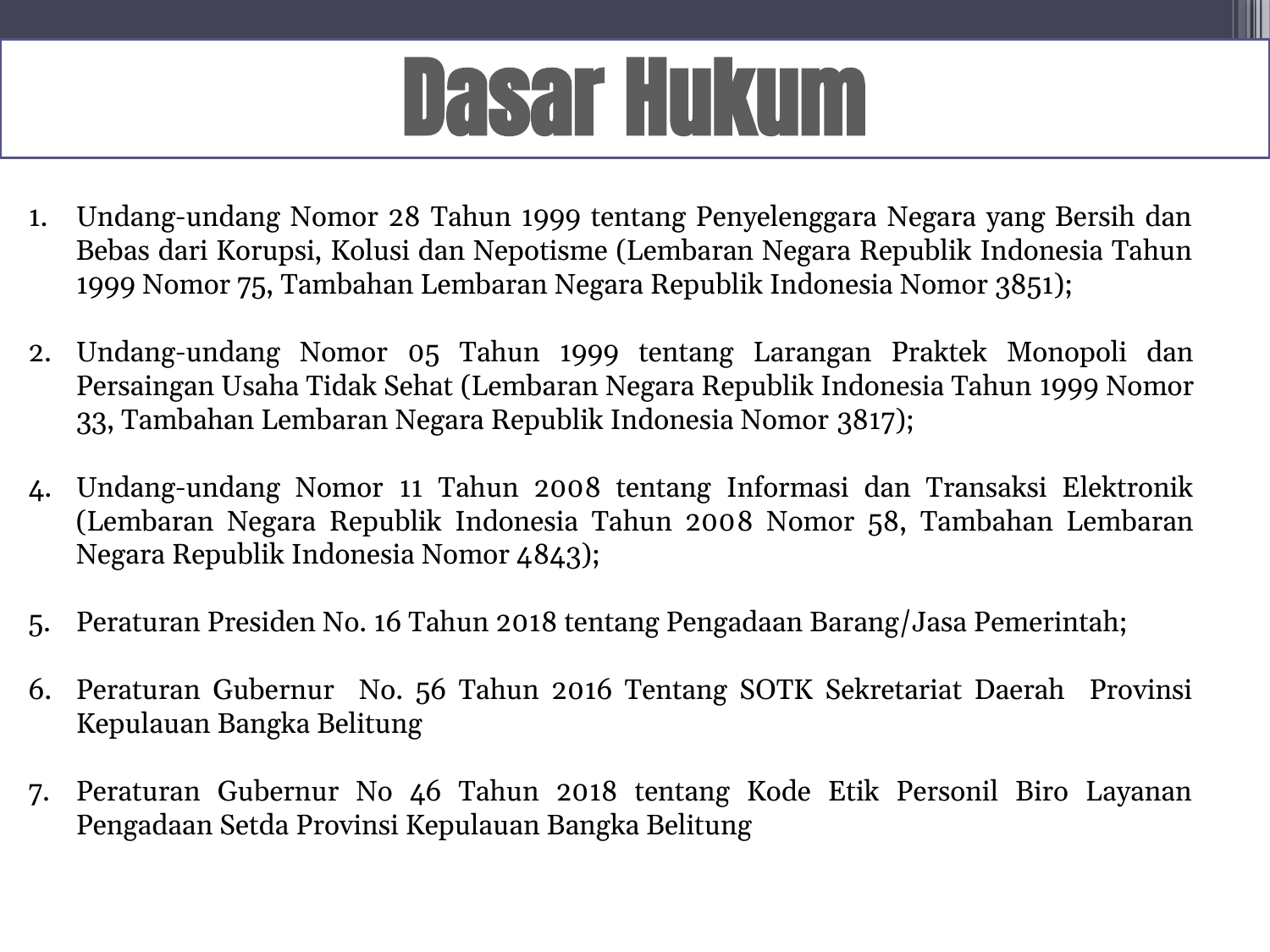

Dasar Hukum
Undang-undang Nomor 28 Tahun 1999 tentang Penyelenggara Negara yang Bersih dan Bebas dari Korupsi, Kolusi dan Nepotisme (Lembaran Negara Republik Indonesia Tahun 1999 Nomor 75, Tambahan Lembaran Negara Republik Indonesia Nomor 3851);

Undang-undang Nomor 05 Tahun 1999 tentang Larangan Praktek Monopoli dan Persaingan Usaha Tidak Sehat (Lembaran Negara Republik Indonesia Tahun 1999 Nomor 33, Tambahan Lembaran Negara Republik Indonesia Nomor 3817);

Undang-undang Nomor 11 Tahun 2008 tentang Informasi dan Transaksi Elektronik (Lembaran Negara Republik Indonesia Tahun 2008 Nomor 58, Tambahan Lembaran Negara Republik Indonesia Nomor 4843);

Peraturan Presiden No. 16 Tahun 2018 tentang Pengadaan Barang/Jasa Pemerintah;

Peraturan Gubernur  No. 56 Tahun 2016 Tentang SOTK Sekretariat Daerah  Provinsi Kepulauan Bangka Belitung

Peraturan Gubernur No 46 Tahun 2018 tentang Kode Etik Personil Biro Layanan Pengadaan Setda Provinsi Kepulauan Bangka Belitung